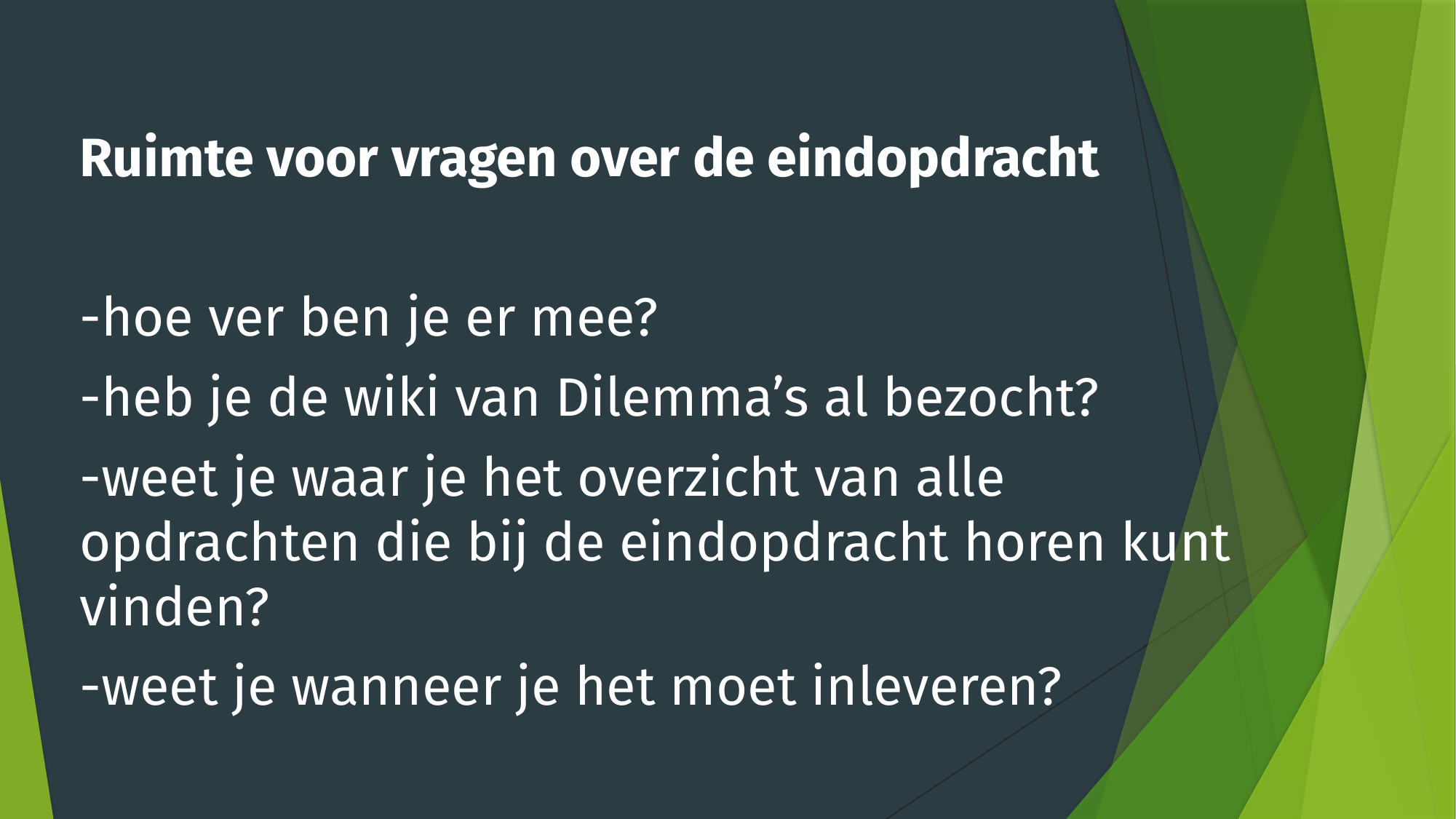

Ruimte voor vragen over de eindopdracht

-hoe ver ben je er mee?
-heb je de wiki van Dilemma’s al bezocht?
-weet je waar je het overzicht van alle opdrachten die bij de eindopdracht horen kunt vinden?
-weet je wanneer je het moet inleveren?